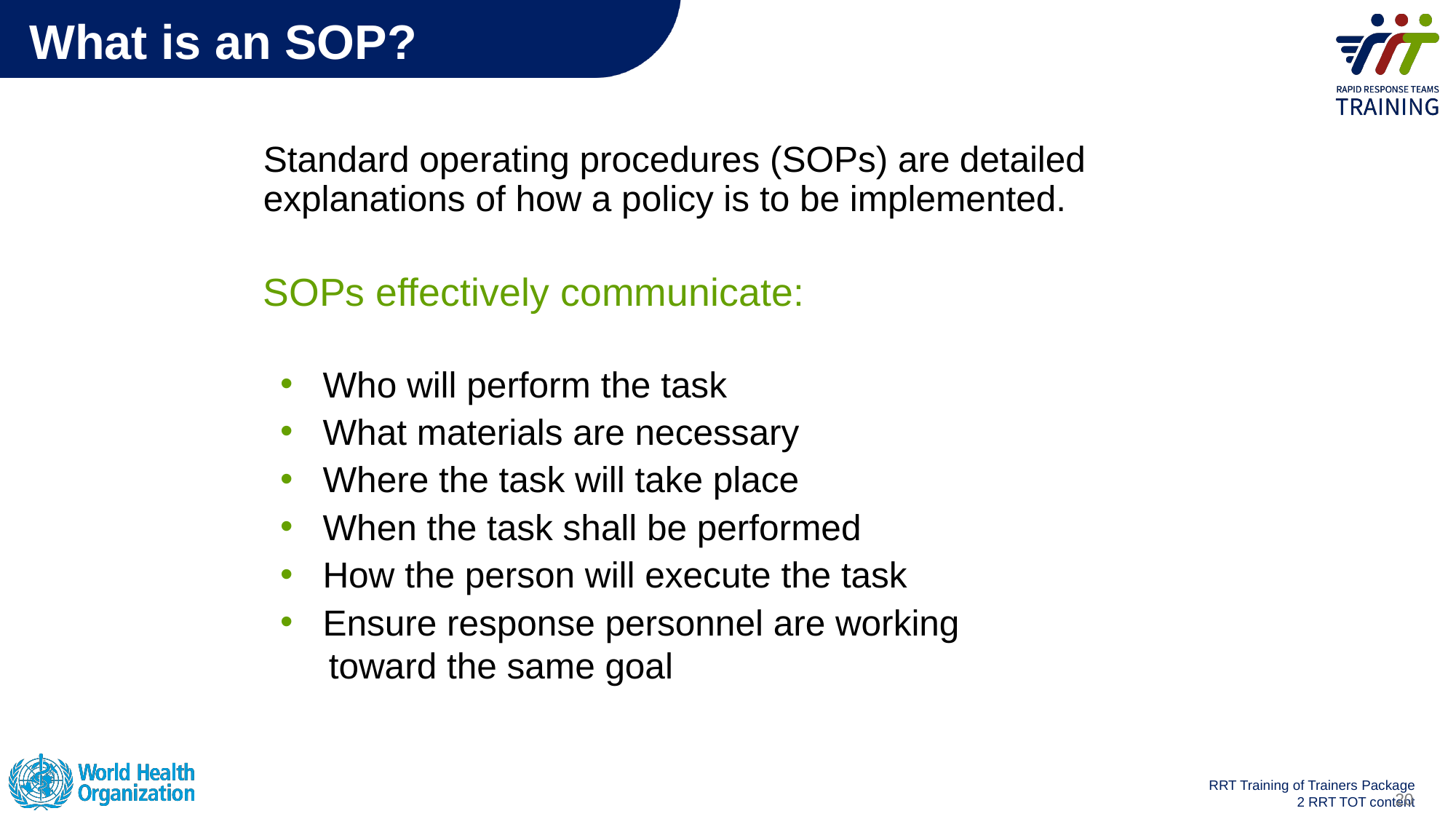

What is an SOP?
Standard operating procedures (SOPs) are detailed explanations of how a policy is to be implemented.

SOPs effectively communicate:
   Who will perform the task
   What materials are necessary
   Where the task will take place
   When the task shall be performed
   How the person will execute the task
   Ensure response personnel are working
    toward the same goal